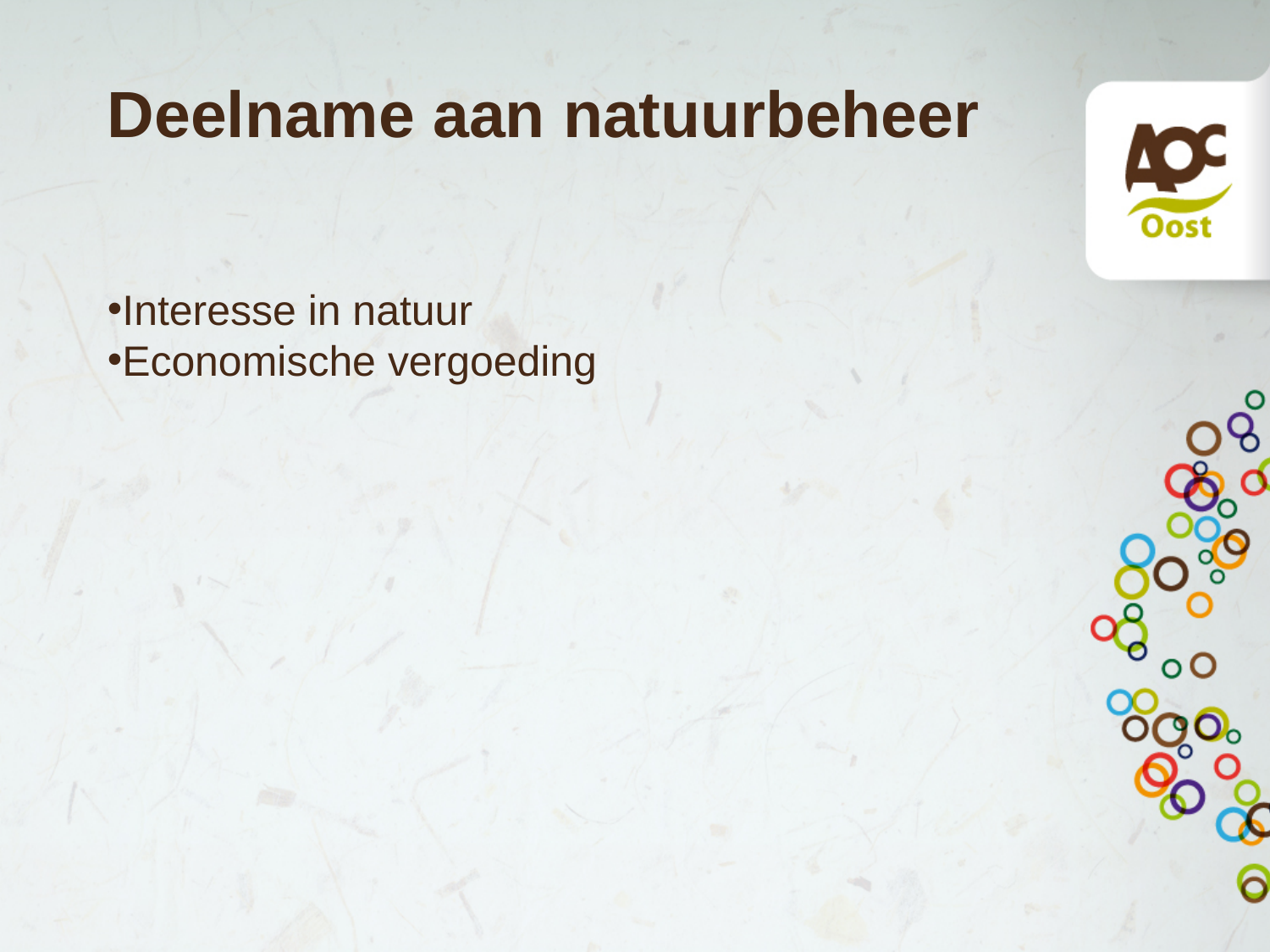

# Deelname aan natuurbeheer

Interesse in natuur
Economische vergoeding